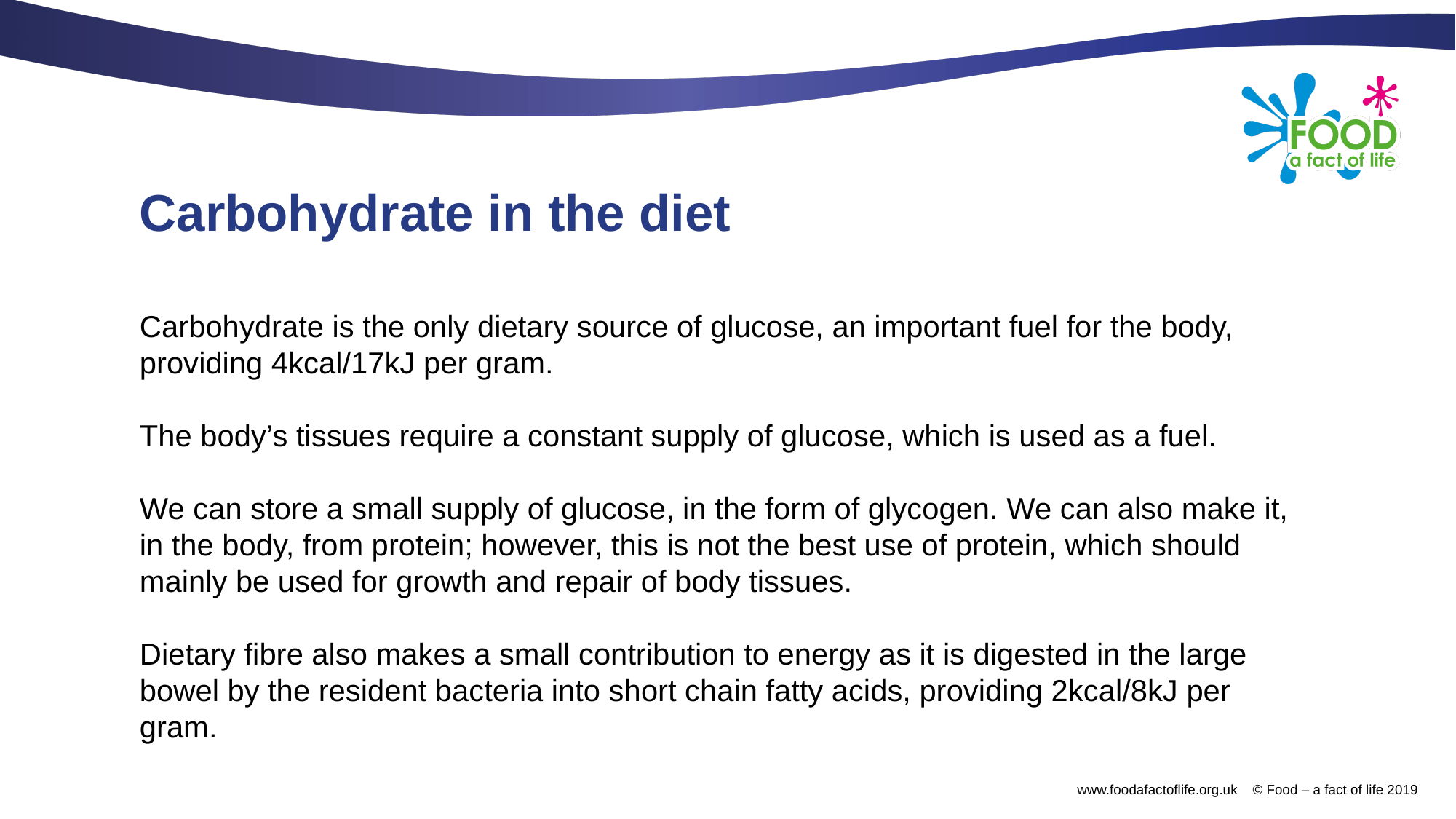

# Carbohydrate in the diet
Carbohydrate is the only dietary source of glucose, an important fuel for the body, providing 4kcal/17kJ per gram.

The body’s tissues require a constant supply of glucose, which is used as a fuel.

We can store a small supply of glucose, in the form of glycogen. We can also make it, in the body, from protein; however, this is not the best use of protein, which should mainly be used for growth and repair of body tissues.

Dietary fibre also makes a small contribution to energy as it is digested in the large bowel by the resident bacteria into short chain fatty acids, providing 2kcal/8kJ per gram.